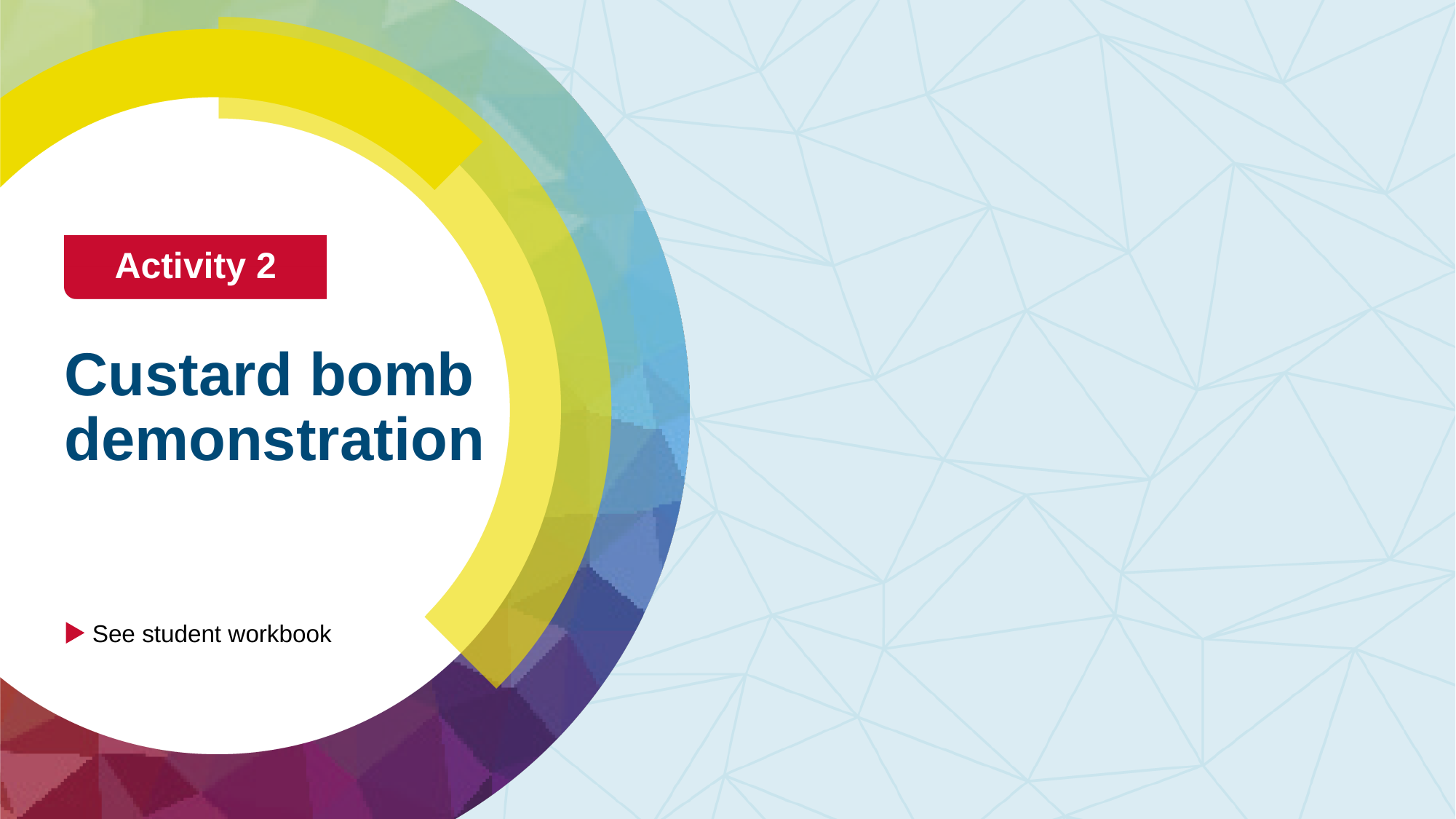

Activity 2
# Custard bomb demonstration
See student workbook